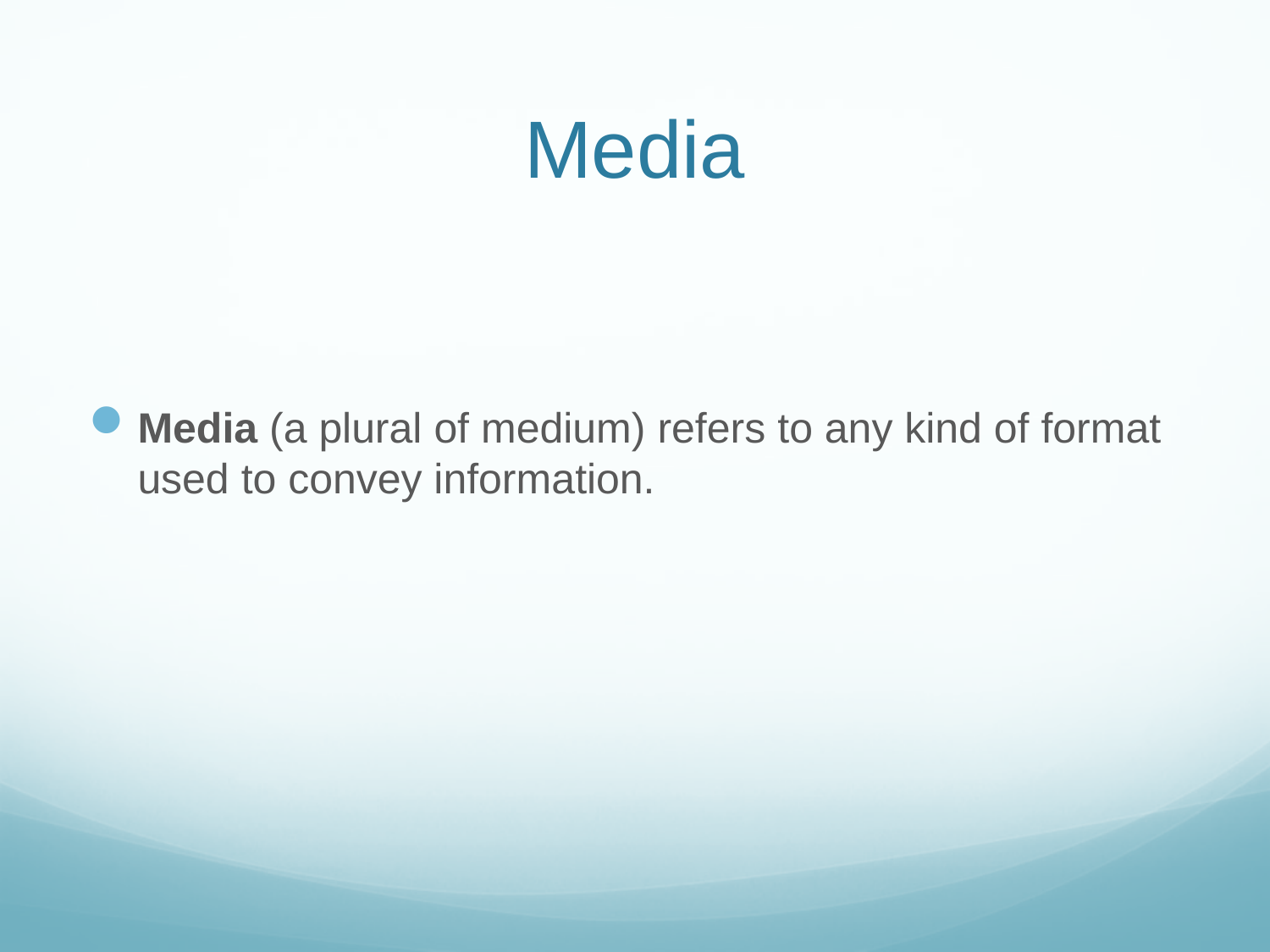

# Media

Media (a plural of medium) refers to any kind of format used to convey information.